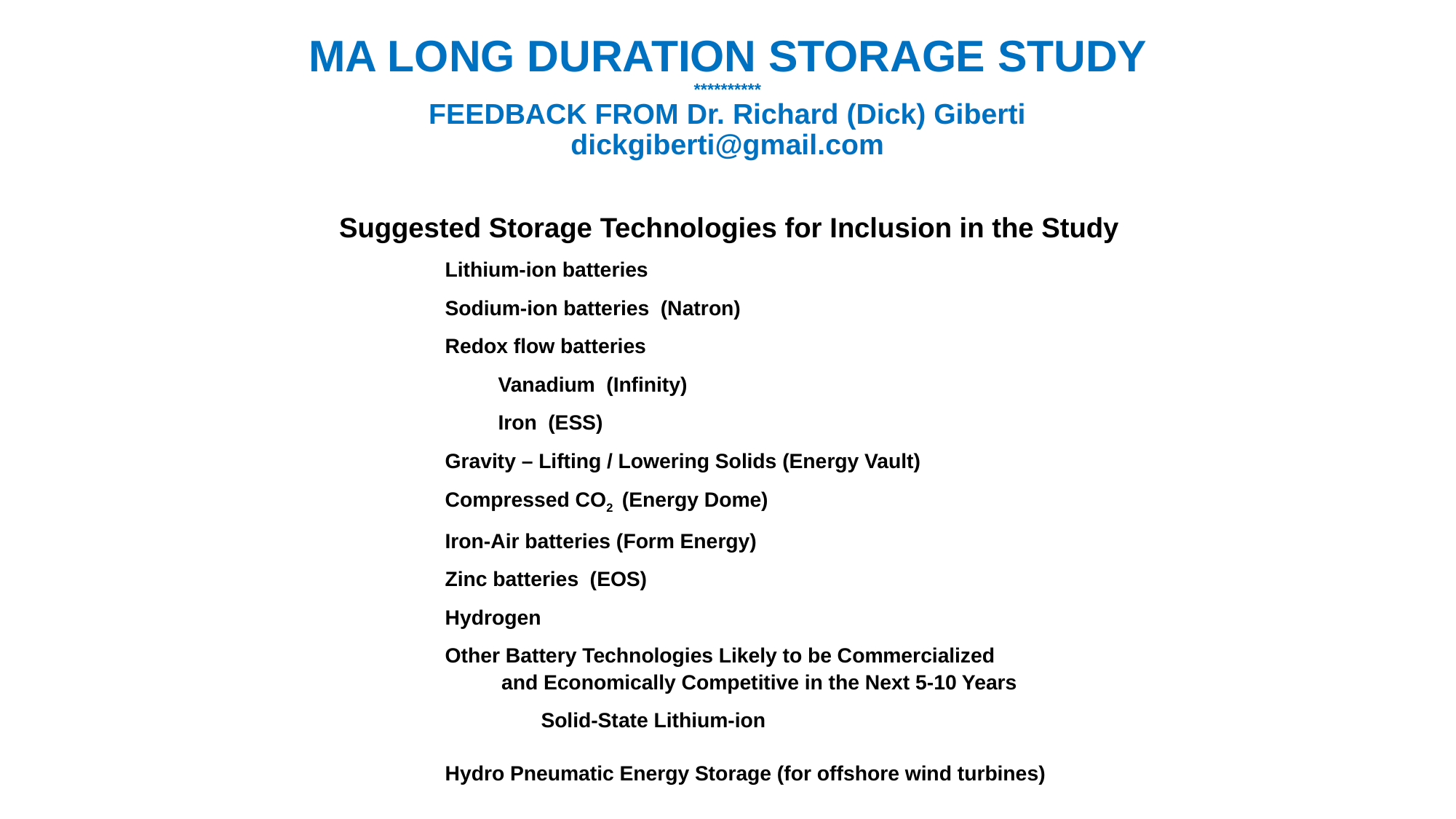

# MA LONG DURATION STORAGE STUDY ********** FEEDBACK FROM Dr. Richard (Dick) Giberti dickgiberti@gmail.com
Suggested Storage Technologies for Inclusion in the Study
Lithium-ion batteries
Sodium-ion batteries  (Natron)
Redox flow batteries
Vanadium  (Infinity)
Iron  (ESS)
Gravity – Lifting / Lowering Solids (Energy Vault)
Compressed CO2  (Energy Dome)
Iron-Air batteries (Form Energy)
Zinc batteries  (EOS)
Hydrogen
Other Battery Technologies Likely to be Commercialized
          and Economically Competitive in the Next 5-10 Years
	                 Solid-State Lithium-ion

Hydro Pneumatic Energy Storage (for offshore wind turbines)